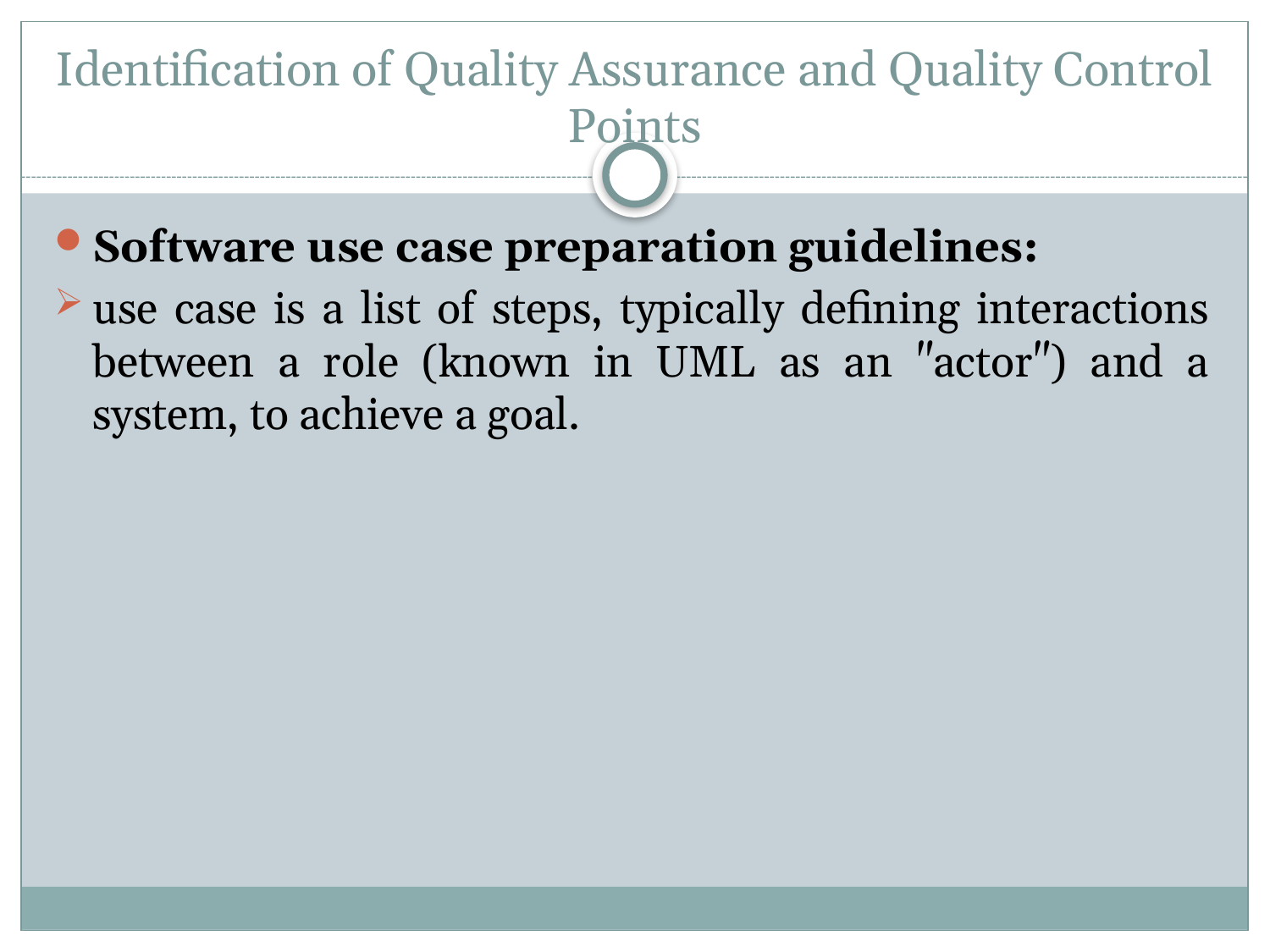

# Identification of Quality Assurance and Quality Control Points
Software use case preparation guidelines:
use case is a list of steps, typically defining interactions between a role (known in UML as an "actor") and a system, to achieve a goal.